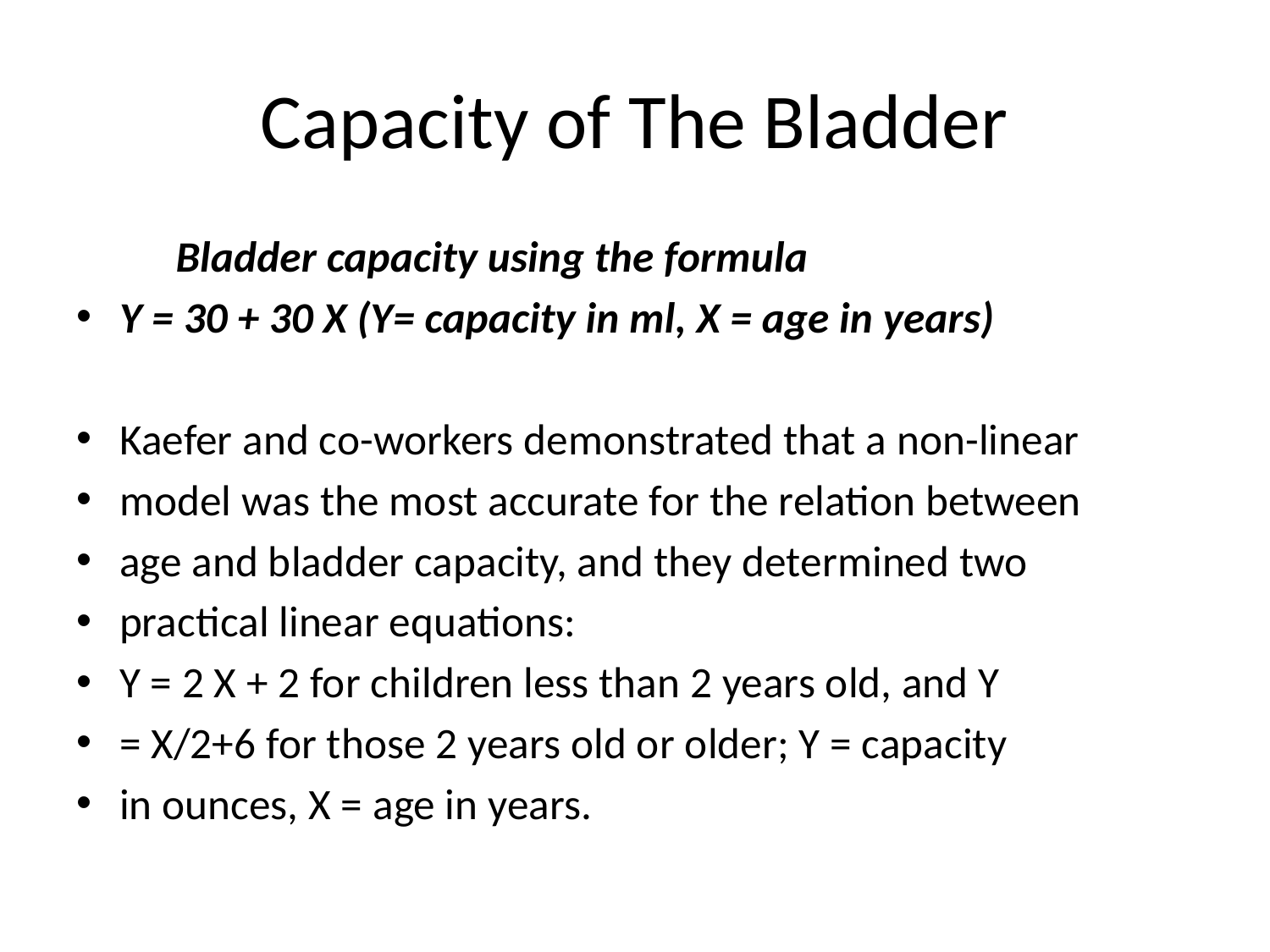

# Capacity of The Bladder
          Bladder capacity using the formula
Y = 30 + 30 X (Y= capacity in ml, X = age in years)

Kaefer and co-workers demonstrated that a non-linear
model was the most accurate for the relation between
age and bladder capacity, and they determined two
practical linear equations:
Y = 2 X + 2 for children less than 2 years old, and Y
= X/2+6 for those 2 years old or older; Y = capacity
in ounces, X = age in years.